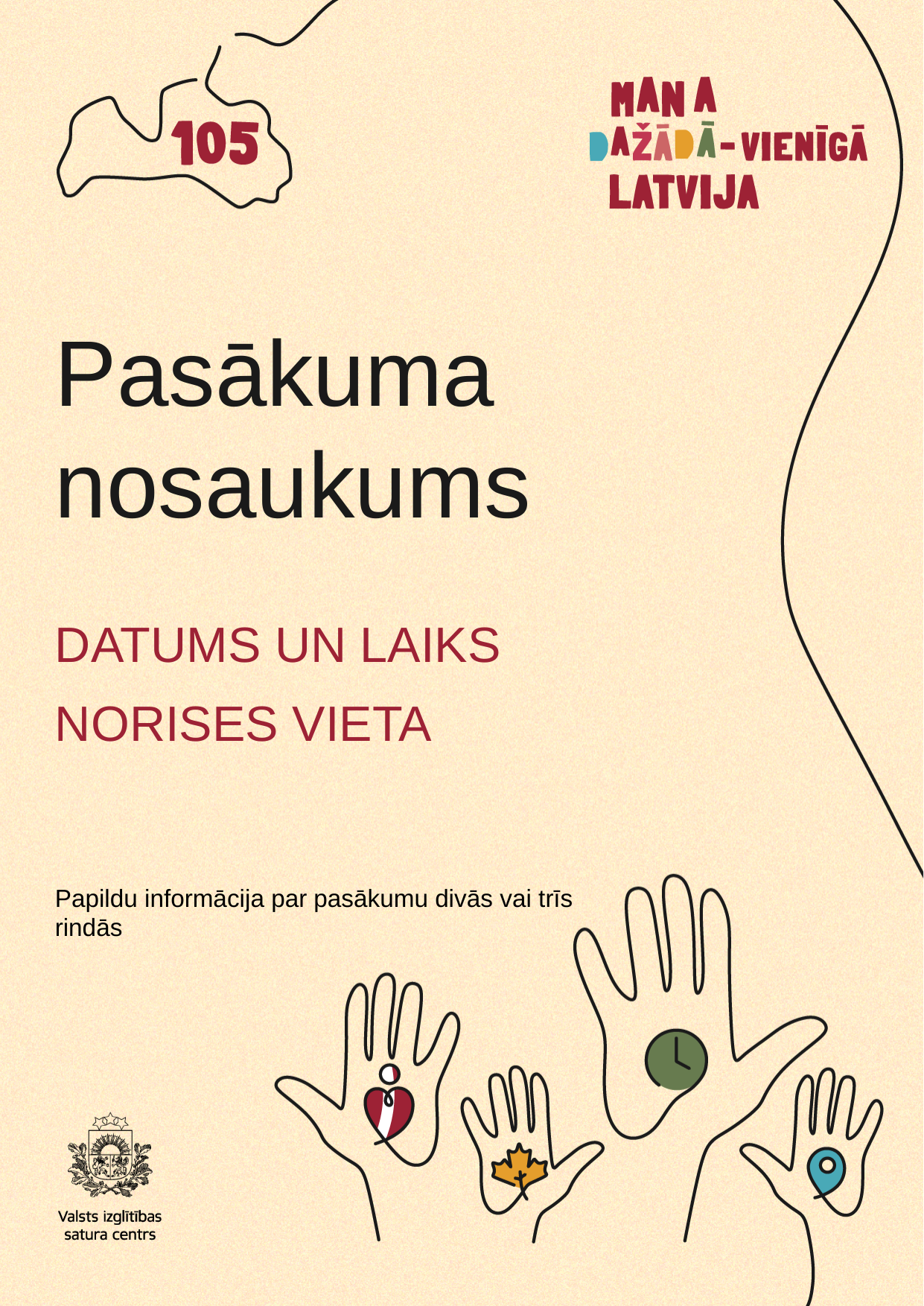

# Pasākuma nosaukums
DATUMS UN LAIKS
NORISES VIETA
Papildu informācija par pasākumu divās vai trīs rindās